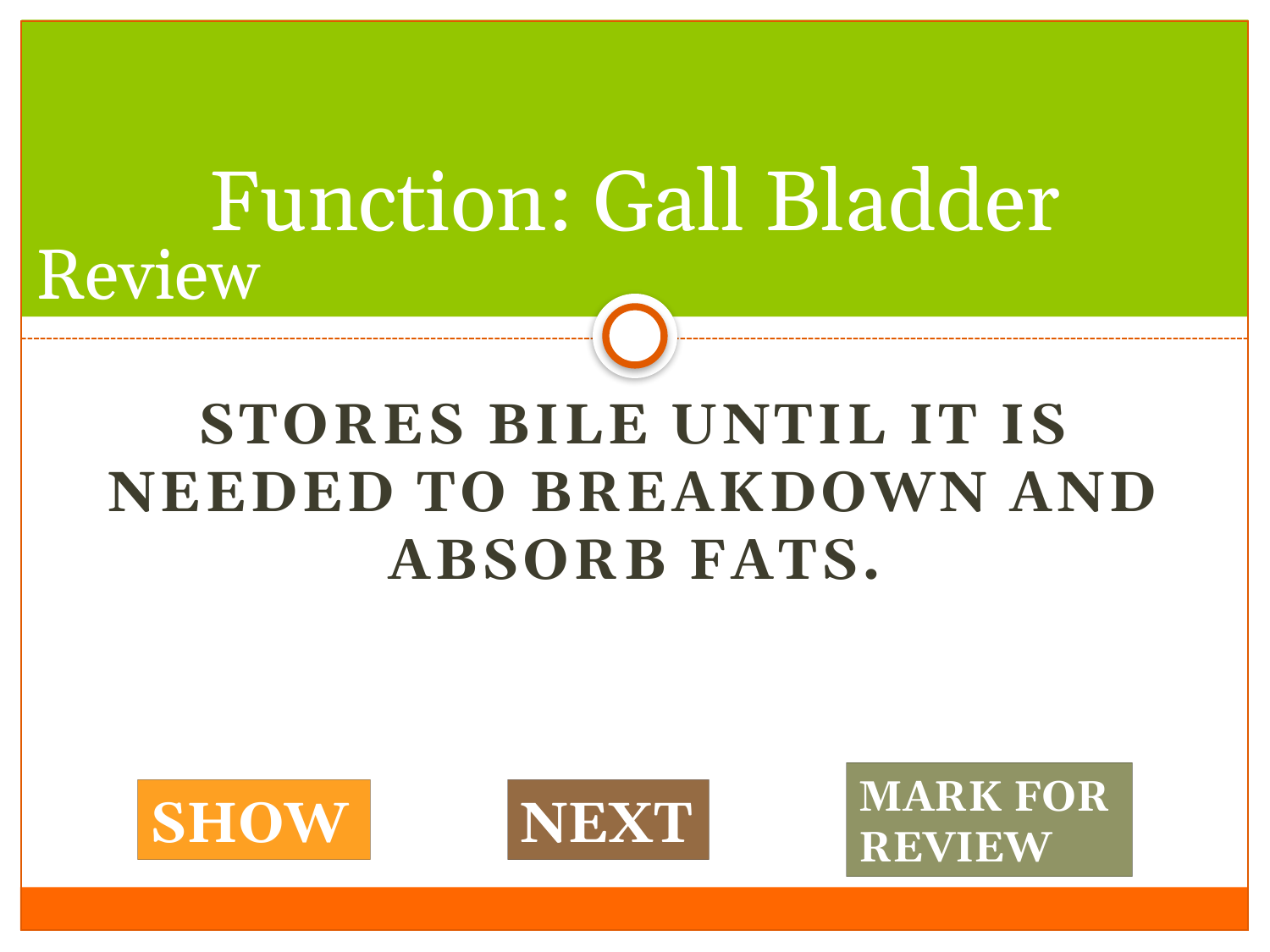

#9
# Function: Gall Bladder
Review
Stores bile until it is needed to breakdown and absorb fats.
MARK FOR REVIEW
SHOW
NEXT